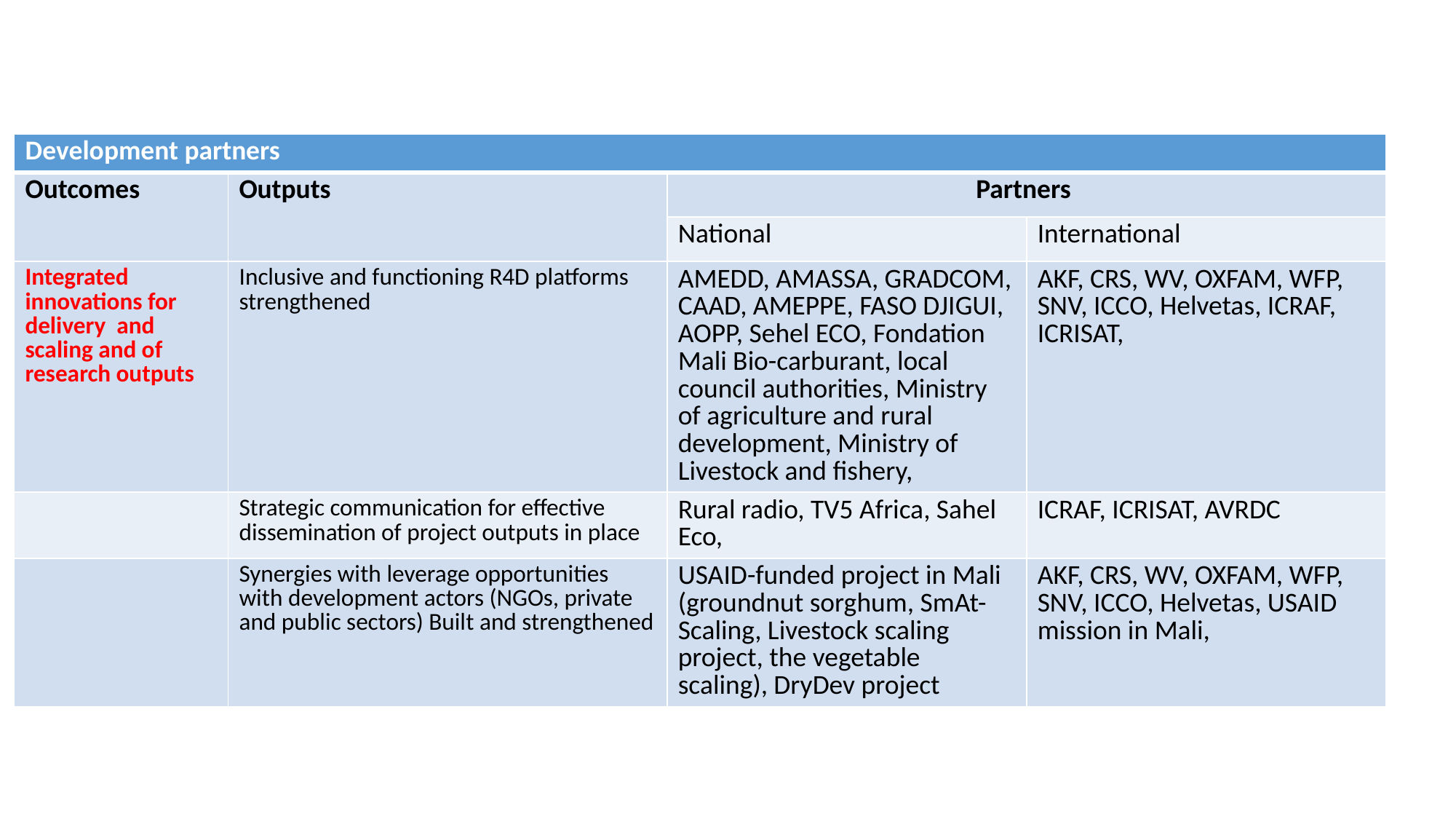

| Development partners |  |  |  |
| --- | --- | --- | --- |
| Outcomes | Outputs | Partners |  |
|  |  | National | International |
| Integrated innovations for delivery and scaling and of research outputs | Inclusive and functioning R4D platforms strengthened | AMEDD, AMASSA, GRADCOM, CAAD, AMEPPE, FASO DJIGUI, AOPP, Sehel ECO, Fondation Mali Bio-carburant, local council authorities, Ministry of agriculture and rural development, Ministry of Livestock and fishery, | AKF, CRS, WV, OXFAM, WFP, SNV, ICCO, Helvetas, ICRAF, ICRISAT, |
|  | Strategic communication for effective dissemination of project outputs in place | Rural radio, TV5 Africa, Sahel Eco, | ICRAF, ICRISAT, AVRDC |
|  | Synergies with leverage opportunities with development actors (NGOs, private and public sectors) Built and strengthened | USAID-funded project in Mali (groundnut sorghum, SmAt-Scaling, Livestock scaling project, the vegetable scaling), DryDev project | AKF, CRS, WV, OXFAM, WFP, SNV, ICCO, Helvetas, USAID mission in Mali, |